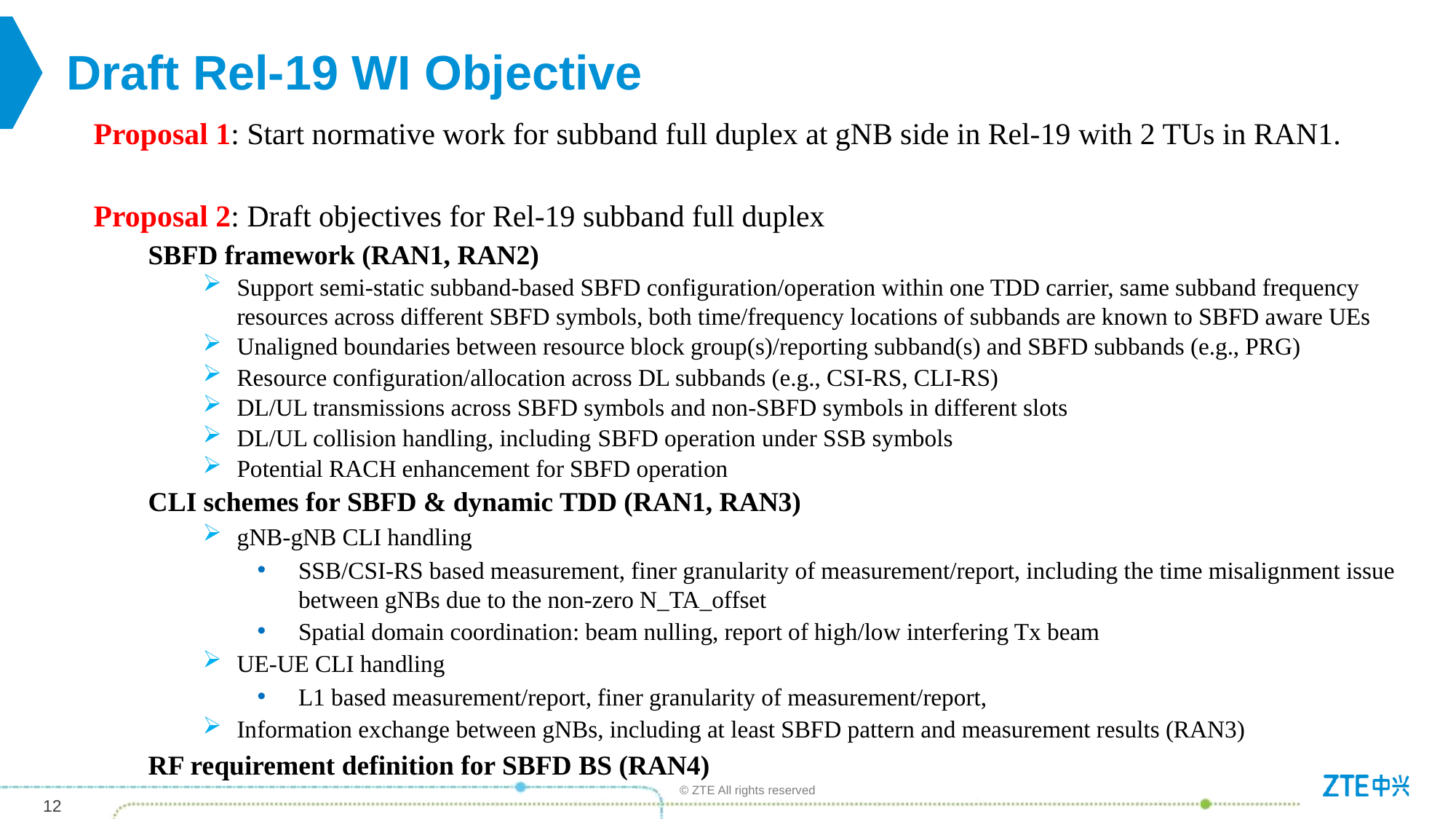

# Draft Rel-19 WI Objective
Proposal 1: Start normative work for subband full duplex at gNB side in Rel-19 with 2 TUs in RAN1.

Proposal 2: Draft objectives for Rel-19 subband full duplex
SBFD framework (RAN1, RAN2)
Support semi-static subband-based SBFD configuration/operation within one TDD carrier, same subband frequency resources across different SBFD symbols, both time/frequency locations of subbands are known to SBFD aware UEs
Unaligned boundaries between resource block group(s)/reporting subband(s) and SBFD subbands (e.g., PRG)
Resource configuration/allocation across DL subbands (e.g., CSI-RS, CLI-RS)
DL/UL transmissions across SBFD symbols and non-SBFD symbols in different slots
DL/UL collision handling, including SBFD operation under SSB symbols
Potential RACH enhancement for SBFD operation
CLI schemes for SBFD & dynamic TDD (RAN1, RAN3)
gNB-gNB CLI handling
SSB/CSI-RS based measurement, finer granularity of measurement/report, including the time misalignment issue between gNBs due to the non-zero N_TA_offset
Spatial domain coordination: beam nulling, report of high/low interfering Tx beam
UE-UE CLI handling
L1 based measurement/report, finer granularity of measurement/report,
Information exchange between gNBs, including at least SBFD pattern and measurement results (RAN3)
RF requirement definition for SBFD BS (RAN4)